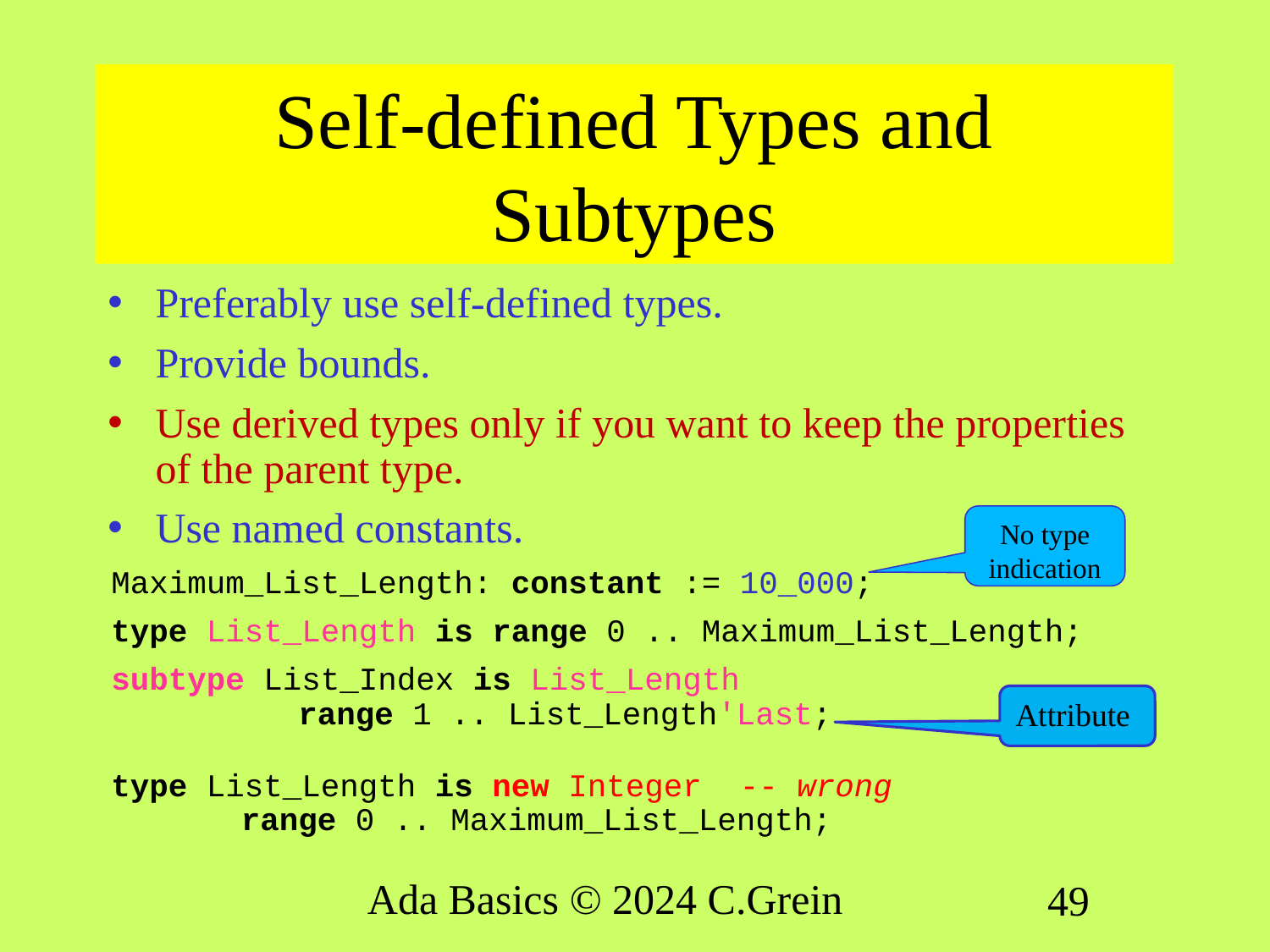

# Self-defined Types and Subtypes
Preferably use self-defined types.
Provide bounds.
Use derived types only if you want to keep the properties of the parent type.
Use named constants.
Maximum_List_Length: constant := 10_000;
type List_Length is range 0 .. Maximum_List_Length;
subtype List_Index is List_Length
          range 1 .. List_Length'Last;

type List_Length is new Integer  -- wrong
       range 0 .. Maximum_List_Length;

No type indication
Attribute
Ada Basics © 2024 C.Grein
49